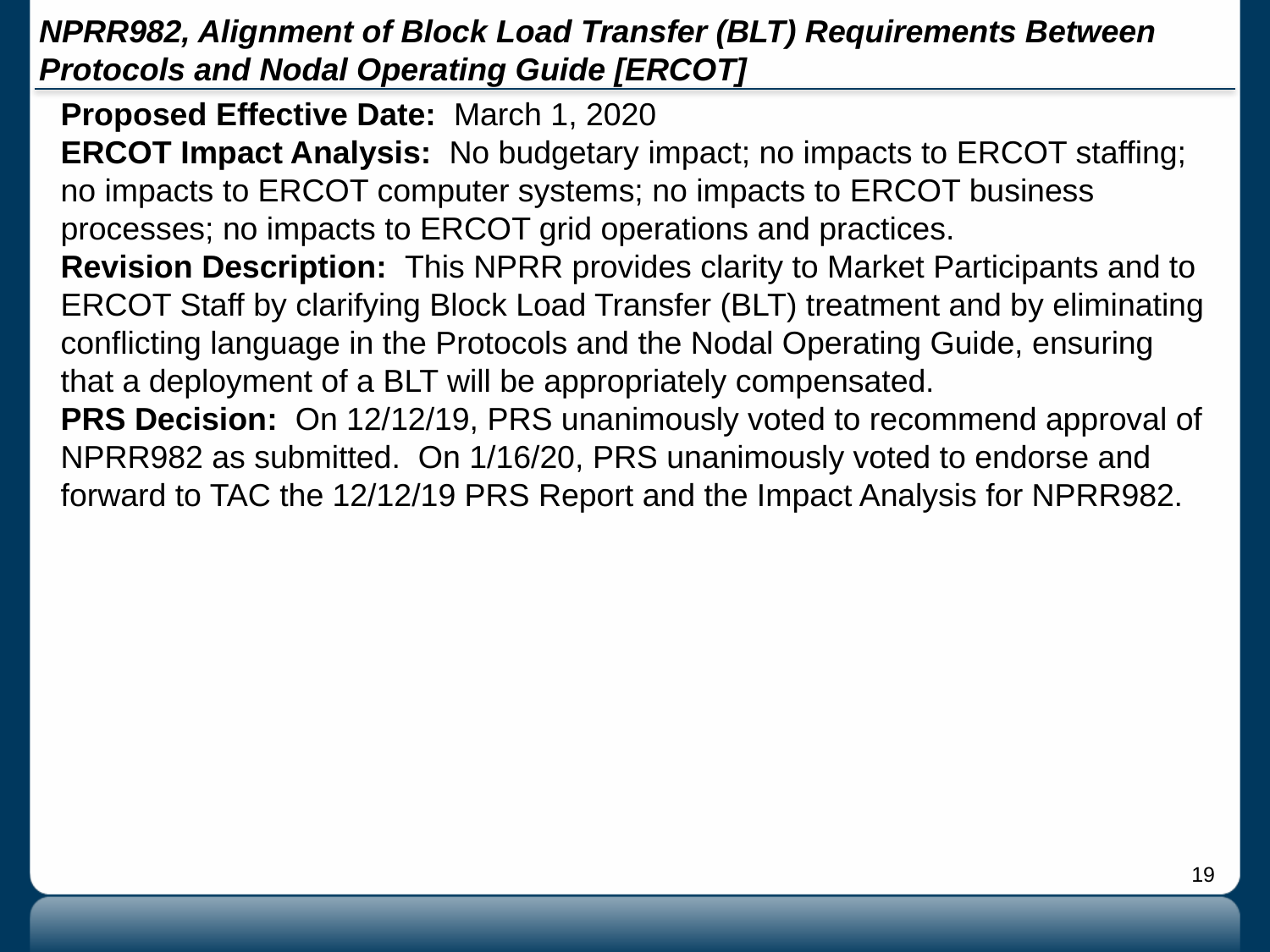

# NPRR982, Alignment of Block Load Transfer (BLT) Requirements Between Protocols and Nodal Operating Guide [ERCOT]
Proposed Effective Date:  March 1, 2020
ERCOT Impact Analysis:  No budgetary impact; no impacts to ERCOT staffing; no impacts to ERCOT computer systems; no impacts to ERCOT business processes; no impacts to ERCOT grid operations and practices.
Revision Description:  This NPRR provides clarity to Market Participants and to ERCOT Staff by clarifying Block Load Transfer (BLT) treatment and by eliminating conflicting language in the Protocols and the Nodal Operating Guide, ensuring that a deployment of a BLT will be appropriately compensated.
PRS Decision:  On 12/12/19, PRS unanimously voted to recommend approval of NPRR982 as submitted.  On 1/16/20, PRS unanimously voted to endorse and forward to TAC the 12/12/19 PRS Report and the Impact Analysis for NPRR982.